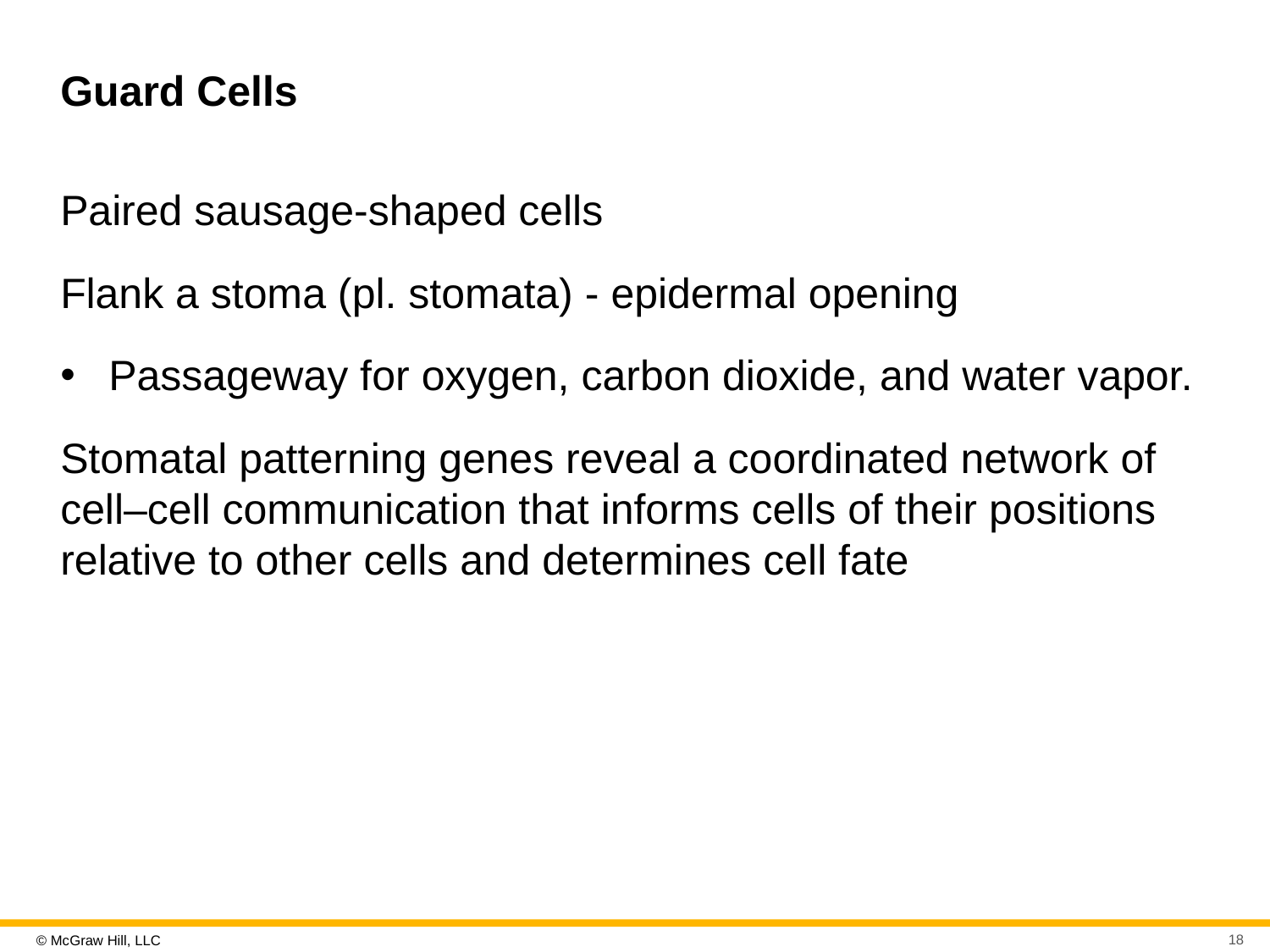

# Guard Cells
Paired sausage-shaped cells
Flank a stoma (pl. stomata) - epidermal opening
Passageway for oxygen, carbon dioxide, and water vapor.
Stomatal patterning genes reveal a coordinated network of cell–cell communication that informs cells of their positions relative to other cells and determines cell fate
18